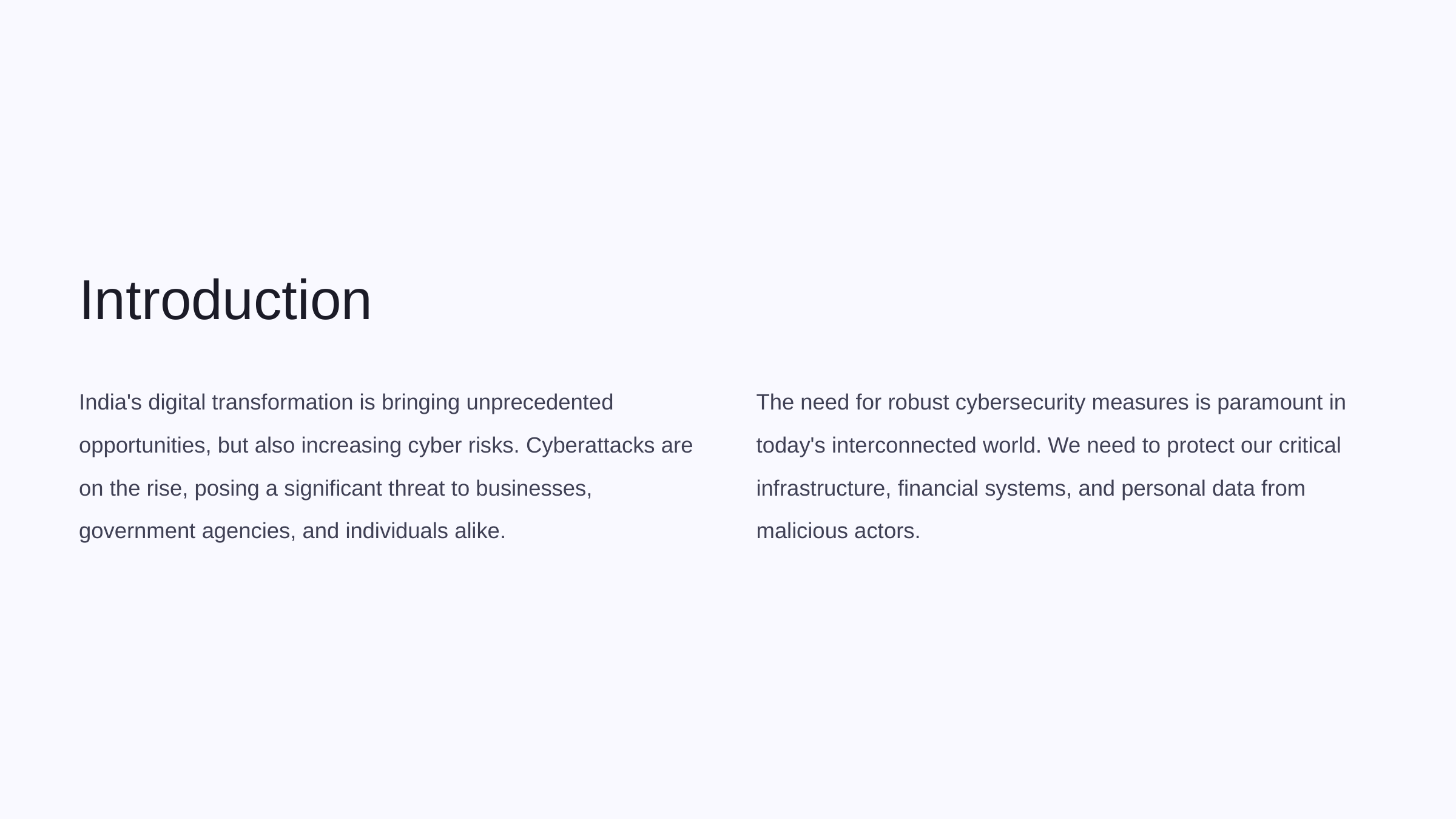

Introduction
India's digital transformation is bringing unprecedented opportunities, but also increasing cyber risks. Cyberattacks are on the rise, posing a significant threat to businesses, government agencies, and individuals alike.
The need for robust cybersecurity measures is paramount in today's interconnected world. We need to protect our critical infrastructure, financial systems, and personal data from malicious actors.